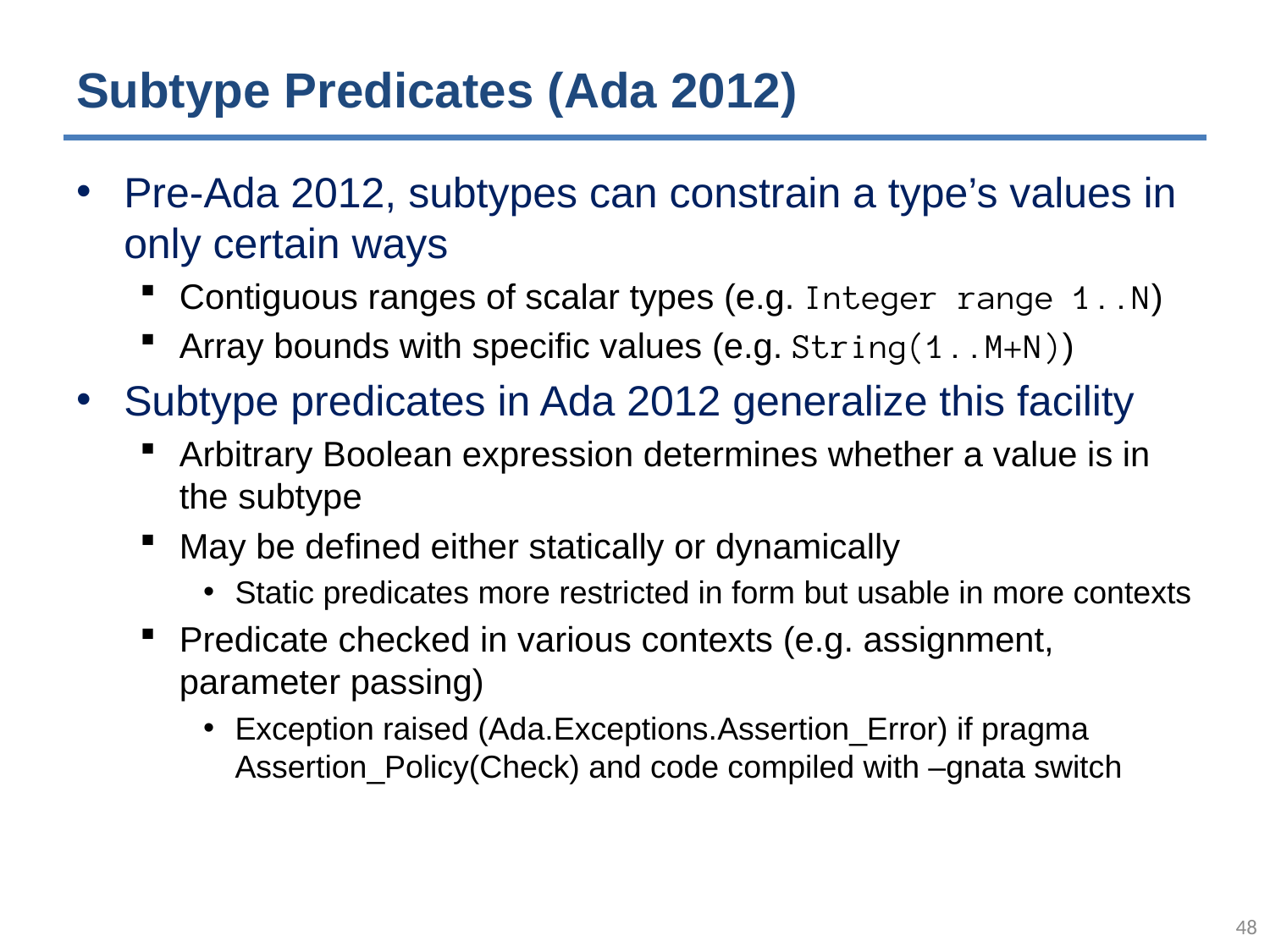

# Subtype Predicates (Ada 2012)
Pre-Ada 2012, subtypes can constrain a type’s values in only certain ways
Contiguous ranges of scalar types (e.g. Integer range 1..N)
Array bounds with specific values (e.g. String(1..M+N))
Subtype predicates in Ada 2012 generalize this facility
Arbitrary Boolean expression determines whether a value is in the subtype
May be defined either statically or dynamically
Static predicates more restricted in form but usable in more contexts
Predicate checked in various contexts (e.g. assignment, parameter passing)
Exception raised (Ada.Exceptions.Assertion_Error) if pragma Assertion_Policy(Check) and code compiled with –gnata switch

48